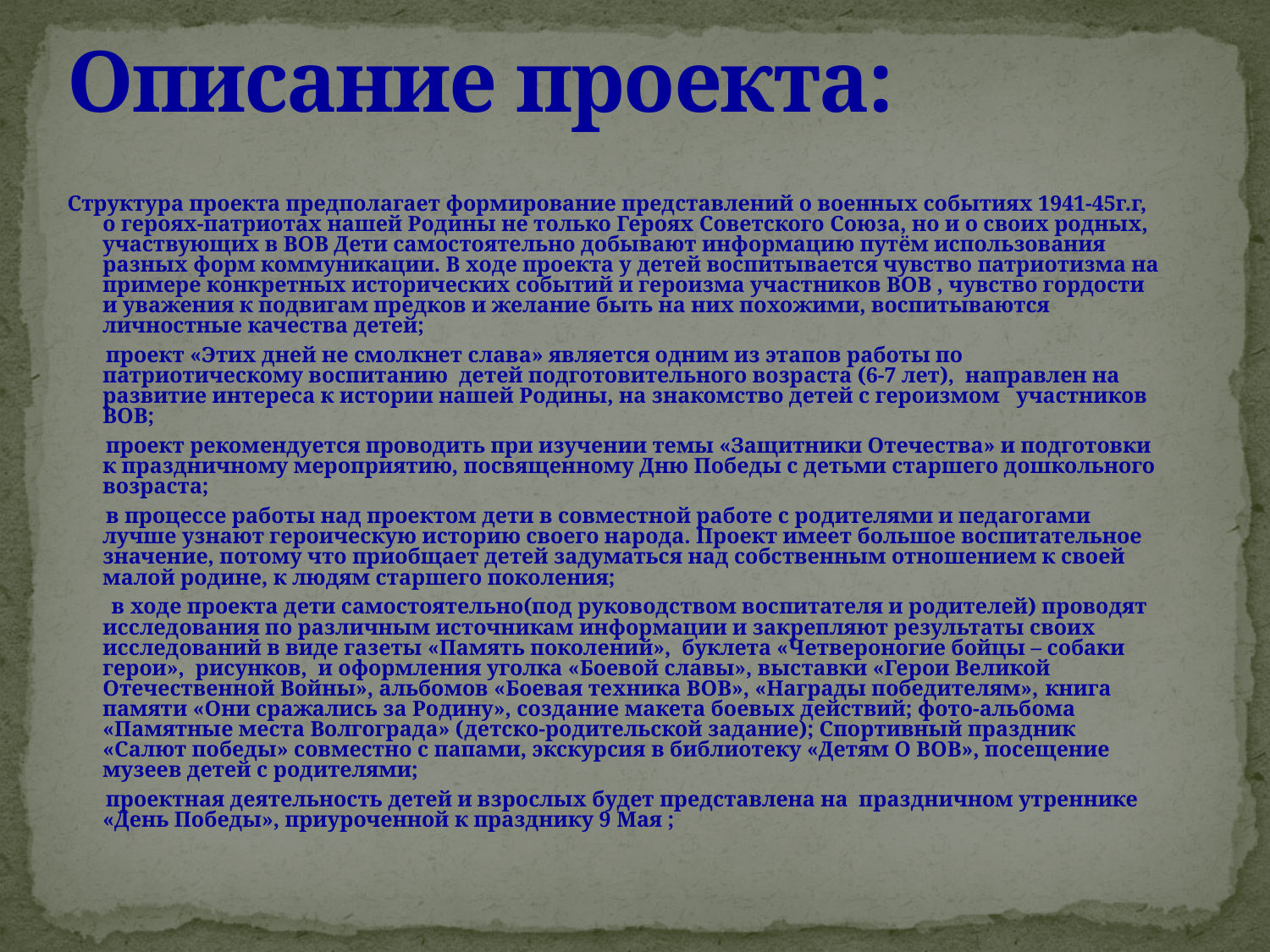

# Описание проекта:

Структура проекта предполагает формирование представлений о военных событиях 1941-45г.г, о героях-патриотах нашей Родины не только Героях Советского Союза, но и о своих родных, участвующих в ВОВ Дети самостоятельно добывают информацию путём использования разных форм коммуникации. В ходе проекта у детей воспитывается чувство патриотизма на примере конкретных исторических событий и героизма участников ВОВ , чувство гордости и уважения к подвигам предков и желание быть на них похожими, воспитываются личностные качества детей;
       проект «Этих дней не смолкнет слава» является одним из этапов работы по патриотическому воспитанию  детей подготовительного возраста (6-7 лет),  направлен на развитие интереса к истории нашей Родины, на знакомство детей с героизмом   участников ВОВ;
       проект рекомендуется проводить при изучении темы «Защитники Отечества» и подготовки к праздничному мероприятию, посвященному Дню Победы с детьми старшего дошкольного возраста;
       в процессе работы над проектом дети в совместной работе с родителями и педагогами лучше узнают героическую историю своего народа. Проект имеет большое воспитательное значение, потому что приобщает детей задуматься над собственным отношением к своей малой родине, к людям старшего поколения;
        в ходе проекта дети самостоятельно(под руководством воспитателя и родителей) проводят исследования по различным источникам информации и закрепляют результаты своих исследований в виде газеты «Память поколений»,  буклета «Четвероногие бойцы – собаки герои»,  рисунков,  и оформления уголка «Боевой славы», выставки «Герои Великой Отечественной Войны», альбомов «Боевая техника ВОВ», «Награды победителям», книга памяти «Они сражались за Родину», создание макета боевых действий; фото-альбома «Памятные места Волгограда» (детско-родительской задание); Спортивный праздник «Салют победы» совместно с папами, экскурсия в библиотеку «Детям О ВОВ», посещение музеев детей с родителями;
       проектная деятельность детей и взрослых будет представлена на  праздничном утреннике «День Победы», приуроченной к празднику 9 Мая ;